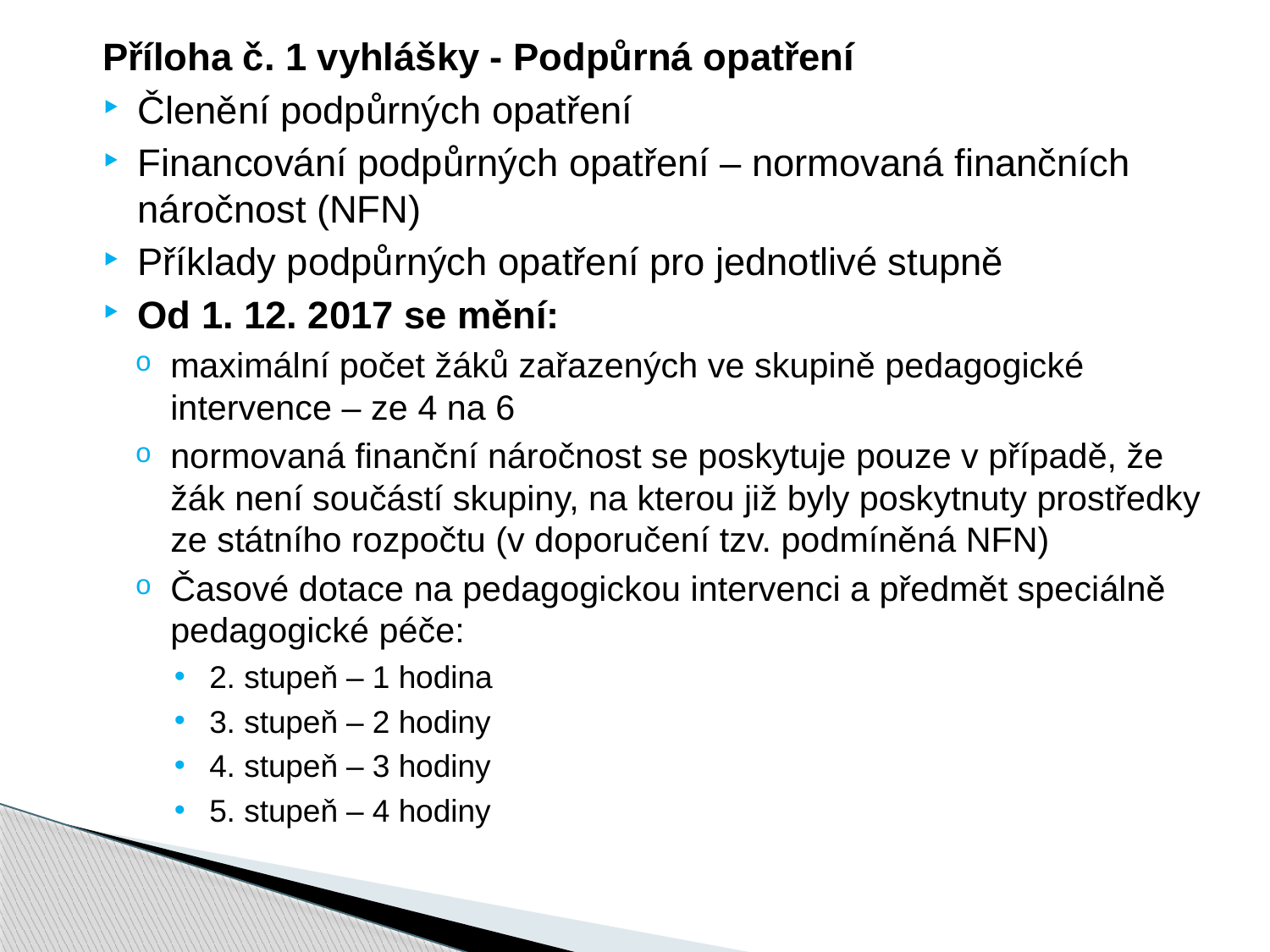

Příloha č. 1 vyhlášky - Podpůrná opatření
Členění podpůrných opatření
Financování podpůrných opatření – normovaná finančních náročnost (NFN)
Příklady podpůrných opatření pro jednotlivé stupně
Od 1. 12. 2017 se mění:
maximální počet žáků zařazených ve skupině pedagogické intervence – ze 4 na 6
normovaná finanční náročnost se poskytuje pouze v případě, že žák není součástí skupiny, na kterou již byly poskytnuty prostředky ze státního rozpočtu (v doporučení tzv. podmíněná NFN)
Časové dotace na pedagogickou intervenci a předmět speciálně pedagogické péče:
2. stupeň – 1 hodina
3. stupeň – 2 hodiny
4. stupeň – 3 hodiny
5. stupeň – 4 hodiny